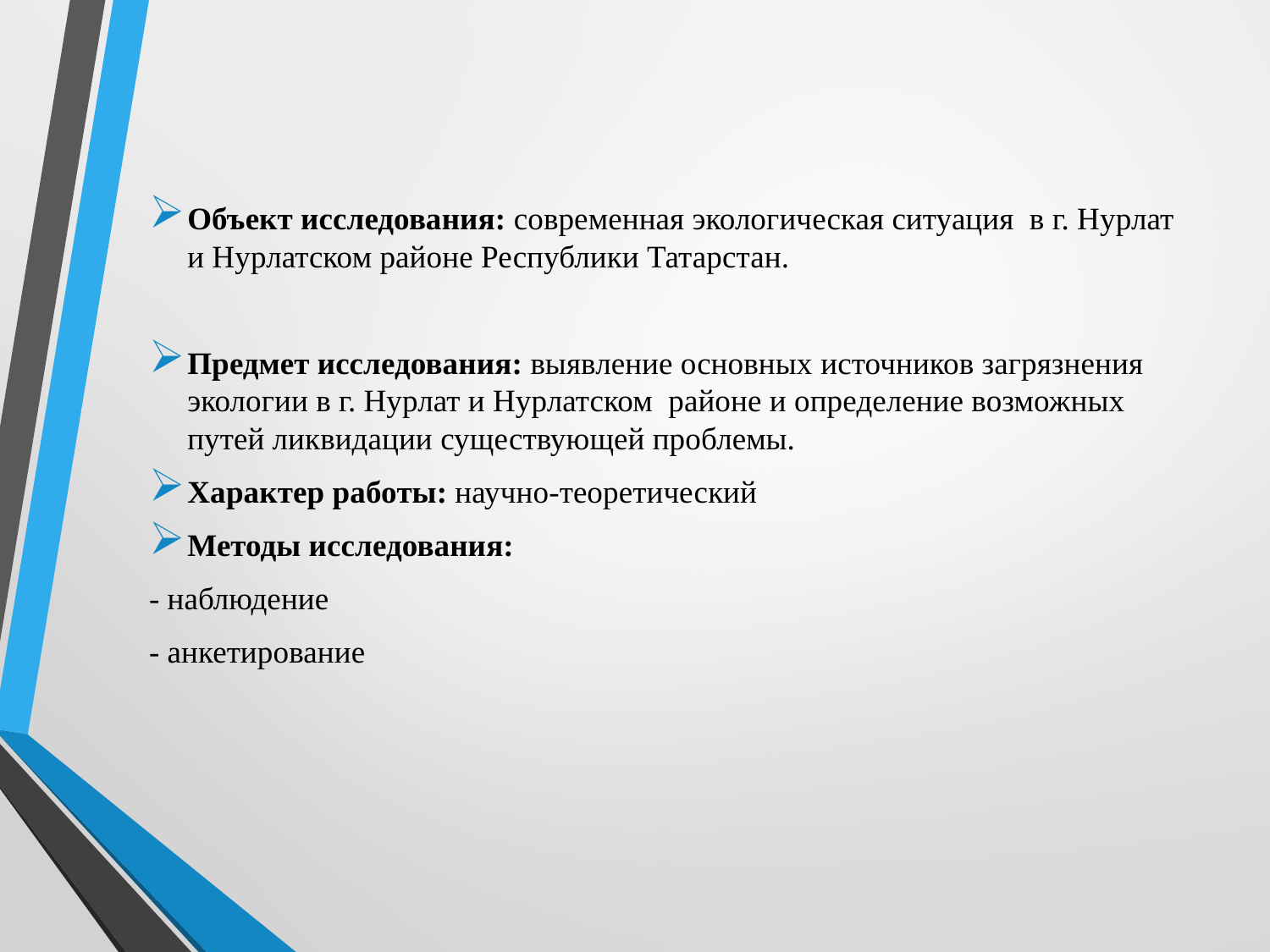

#

Объект исследования: современная экологическая ситуация  в г. Нурлат и Нурлатском районе Республики Татарстан.

Предмет исследования: выявление основных источников загрязнения экологии в г. Нурлат и Нурлатском  районе и определение возможных путей ликвидации существующей проблемы.
Характер работы: научно-теоретический
Методы исследования:
- наблюдение
- анкетирование